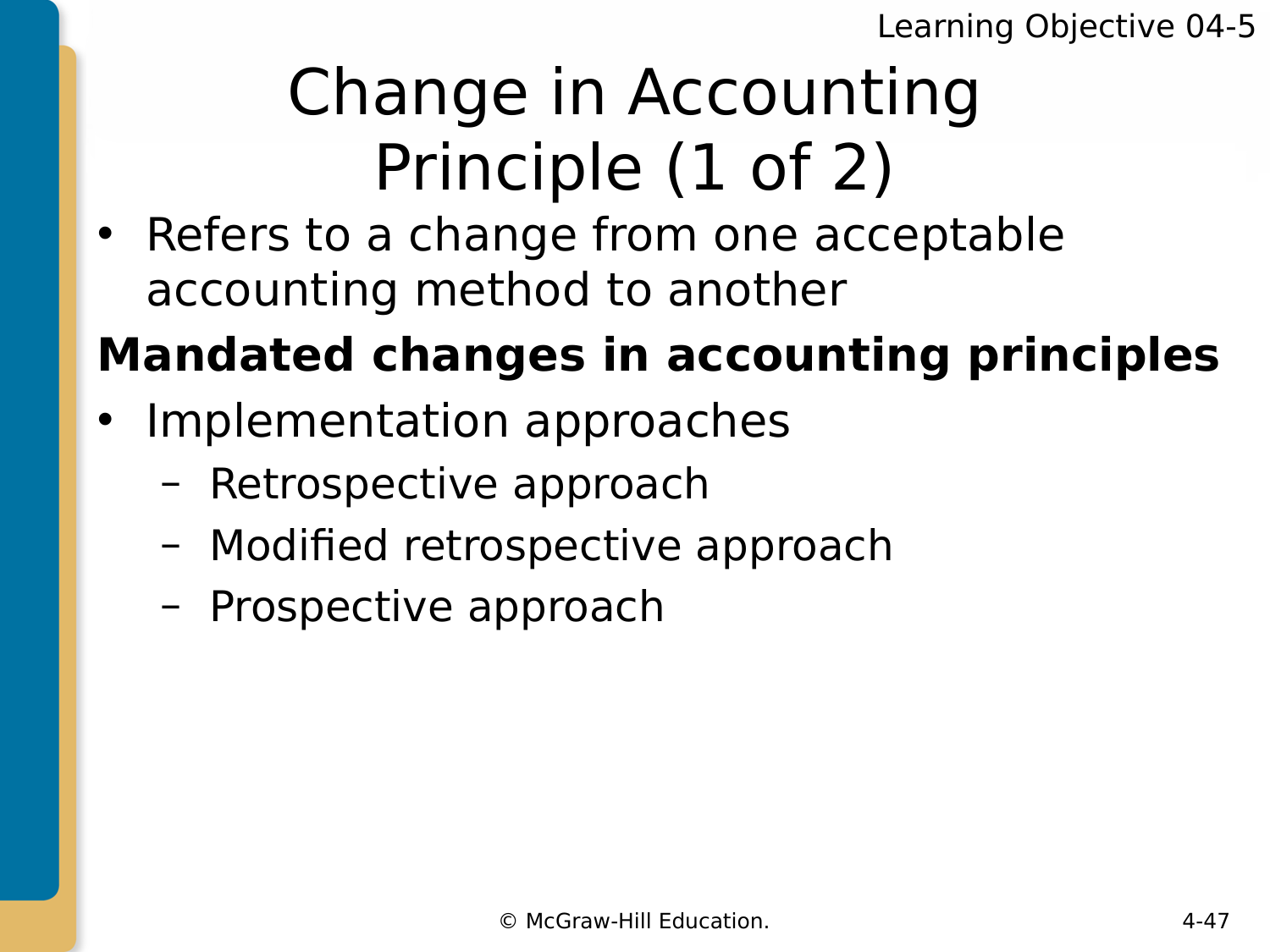

Learning Objective 04-5
# Change in Accounting Principle (1 of 2)
Refers to a change from one acceptable accounting method to another
Mandated changes in accounting principles
Implementation approaches
Retrospective approach
Modified retrospective approach
Prospective approach